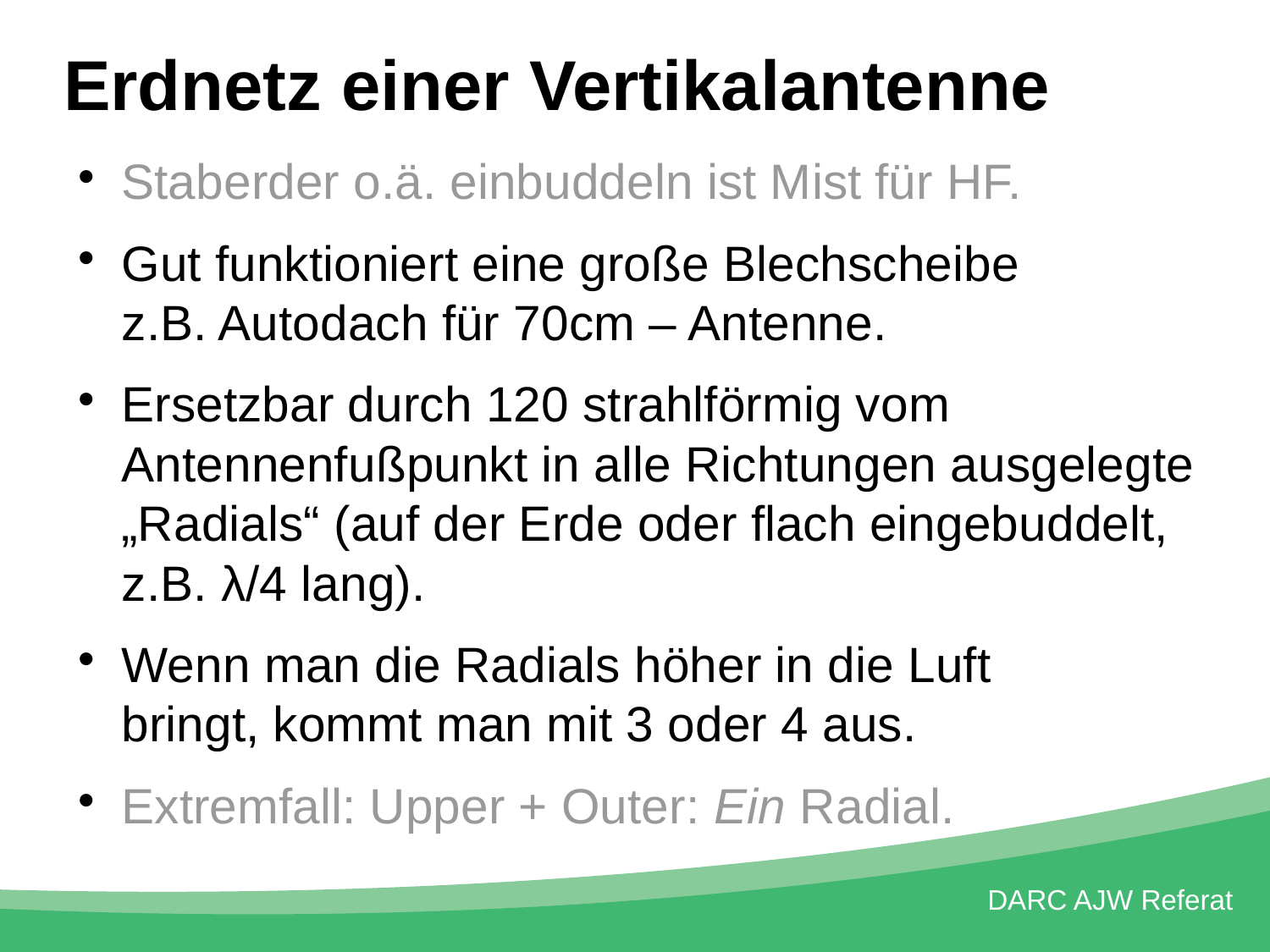

Erdnetz einer Vertikalantenne
Staberder o.ä. einbuddeln ist Mist für HF.
Gut funktioniert eine große Blechscheibe
z.B. Autodach für 70cm – Antenne.
Ersetzbar durch 120 strahlförmig vom
Antennenfußpunkt in alle Richtungen ausgelegte „Radials“ (auf der Erde oder flach eingebuddelt, z.B. λ/4 lang).
Wenn man die Radials höher in die Luft
bringt, kommt man mit 3 oder 4 aus.
Extremfall: Upper + Outer: Ein Radial.